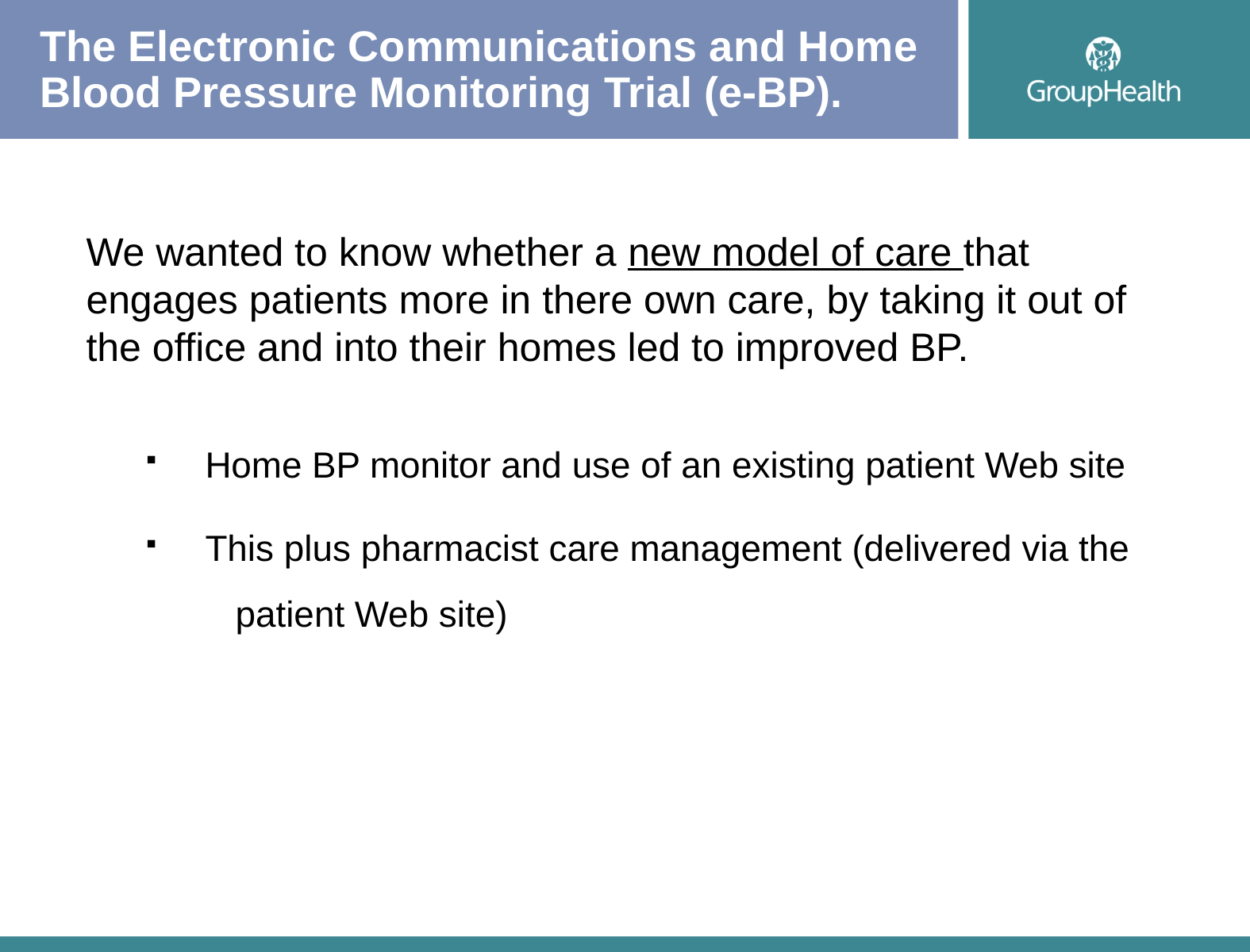

# The Electronic Communications and Home Blood Pressure Monitoring Trial (e-BP).

We wanted to know whether a new model of care that engages patients more in there own care, by taking it out of the office and into their homes led to improved BP.
Home BP monitor and use of an existing patient Web site
This plus pharmacist care management (delivered via the     patient Web site)